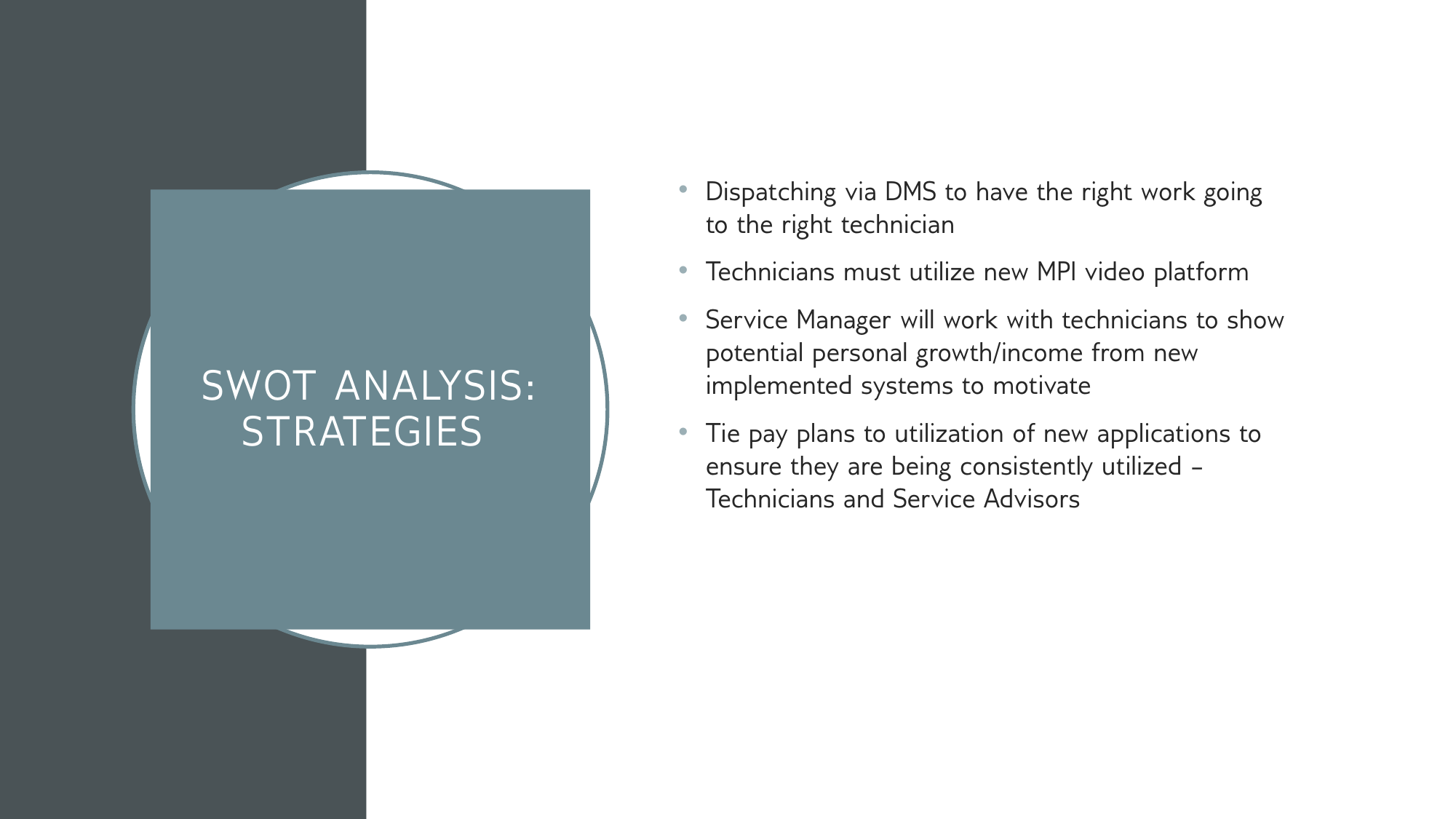

Dispatching via DMS to have the right work going to the right technician
Technicians must utilize new MPI video platform
Service Manager will work with technicians to show potential personal growth/income from new implemented systems to motivate
Tie pay plans to utilization of new applications to ensure they are being consistently utilized – Technicians and Service Advisors

# SWOT Analysis: strategies